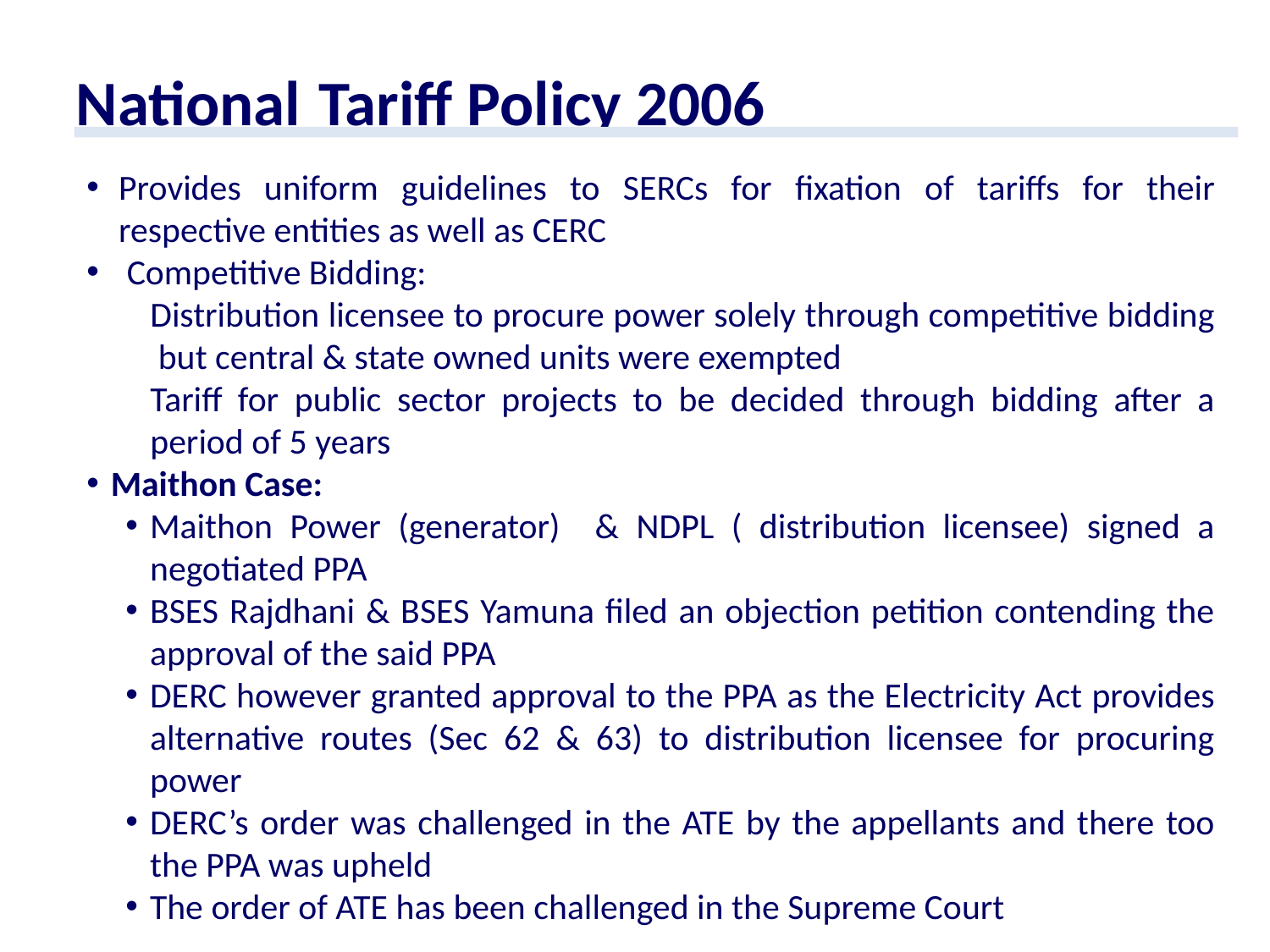

National Tariff Policy 2006

Provides uniform guidelines to SERCs for fixation of tariffs for their respective entities as well as CERC
 Competitive Bidding:
Distribution licensee to procure power solely through competitive bidding  but central & state owned units were exempted
Tariff for public sector projects to be decided through bidding after a period of 5 years
Maithon Case:
Maithon Power (generator)  & NDPL ( distribution licensee) signed a negotiated PPA
BSES Rajdhani & BSES Yamuna filed an objection petition contending the approval of the said PPA
DERC however granted approval to the PPA as the Electricity Act provides alternative routes (Sec 62 & 63) to distribution licensee for procuring power
DERC’s order was challenged in the ATE by the appellants and there too the PPA was upheld
The order of ATE has been challenged in the Supreme Court